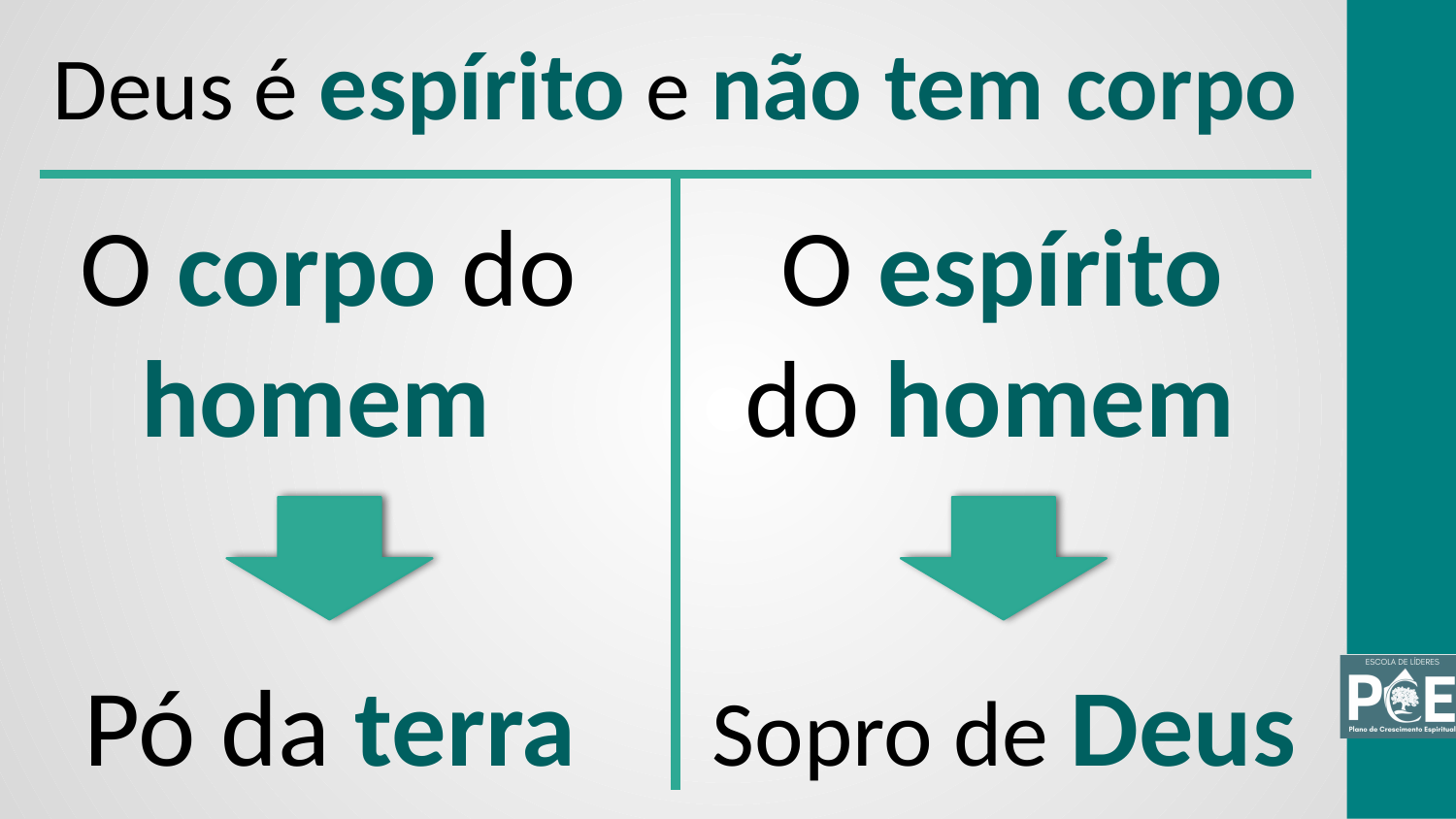

Deus é espírito e não tem corpo

O corpo do homem
O espírito do homem

Pó da terra
Sopro de Deus